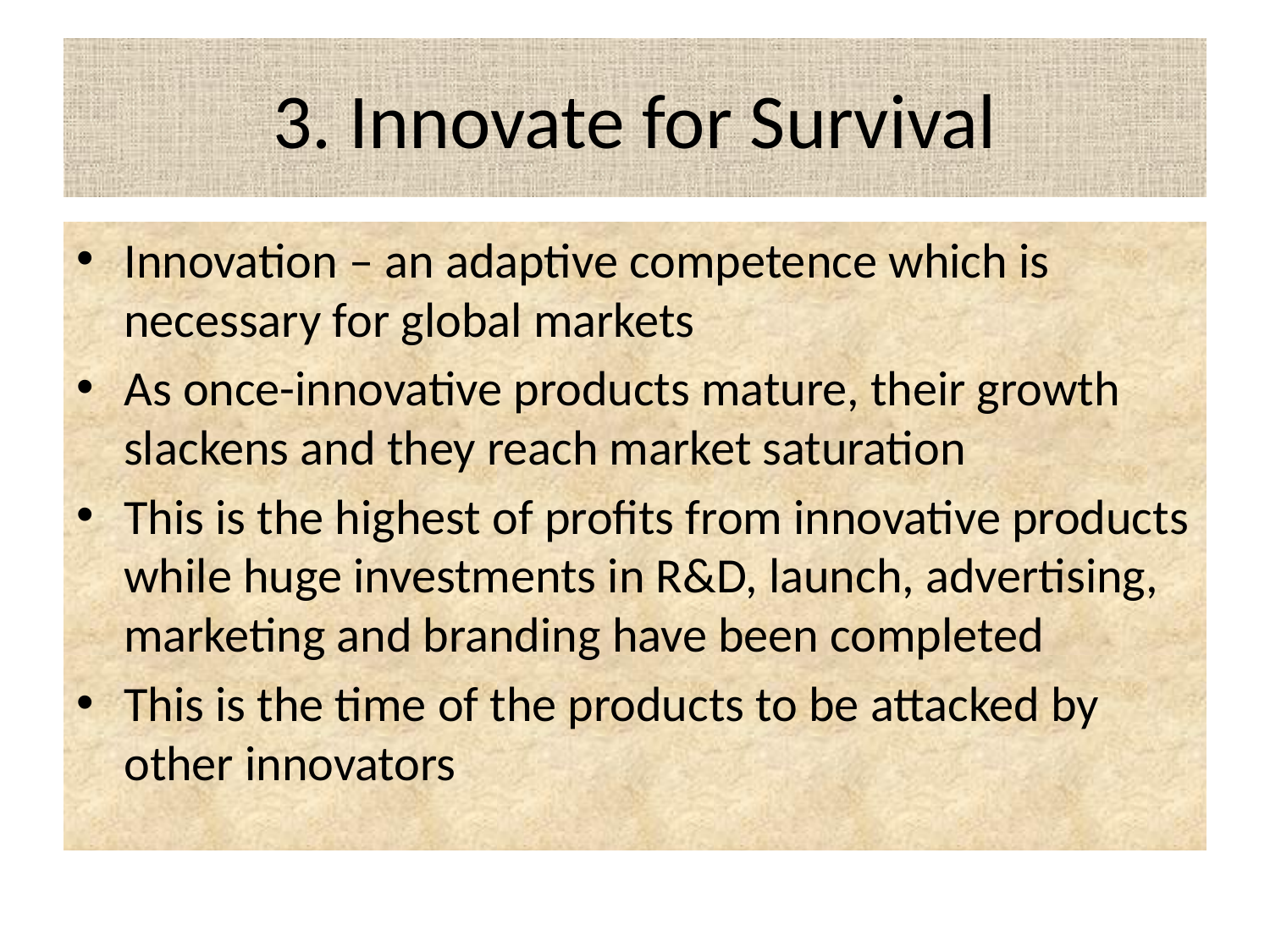

# 3. Innovate for Survival
Innovation – an adaptive competence which is necessary for global markets
As once-innovative products mature, their growth slackens and they reach market saturation
This is the highest of profits from innovative products while huge investments in R&D, launch, advertising, marketing and branding have been completed
This is the time of the products to be attacked by other innovators